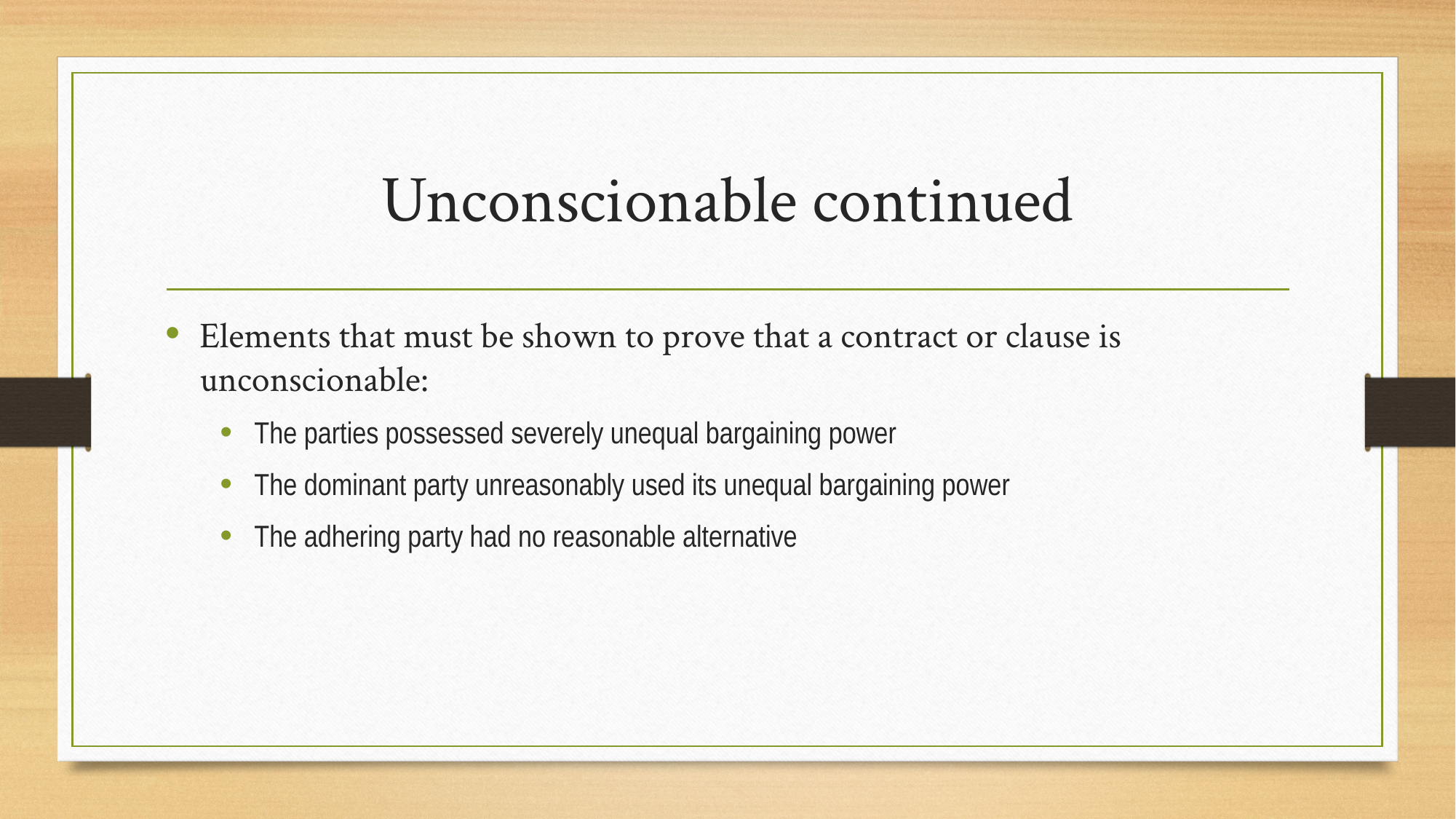

# Unconscionable continued
Elements that must be shown to prove that a contract or clause is unconscionable:
The parties possessed severely unequal bargaining power
The dominant party unreasonably used its unequal bargaining power
The adhering party had no reasonable alternative